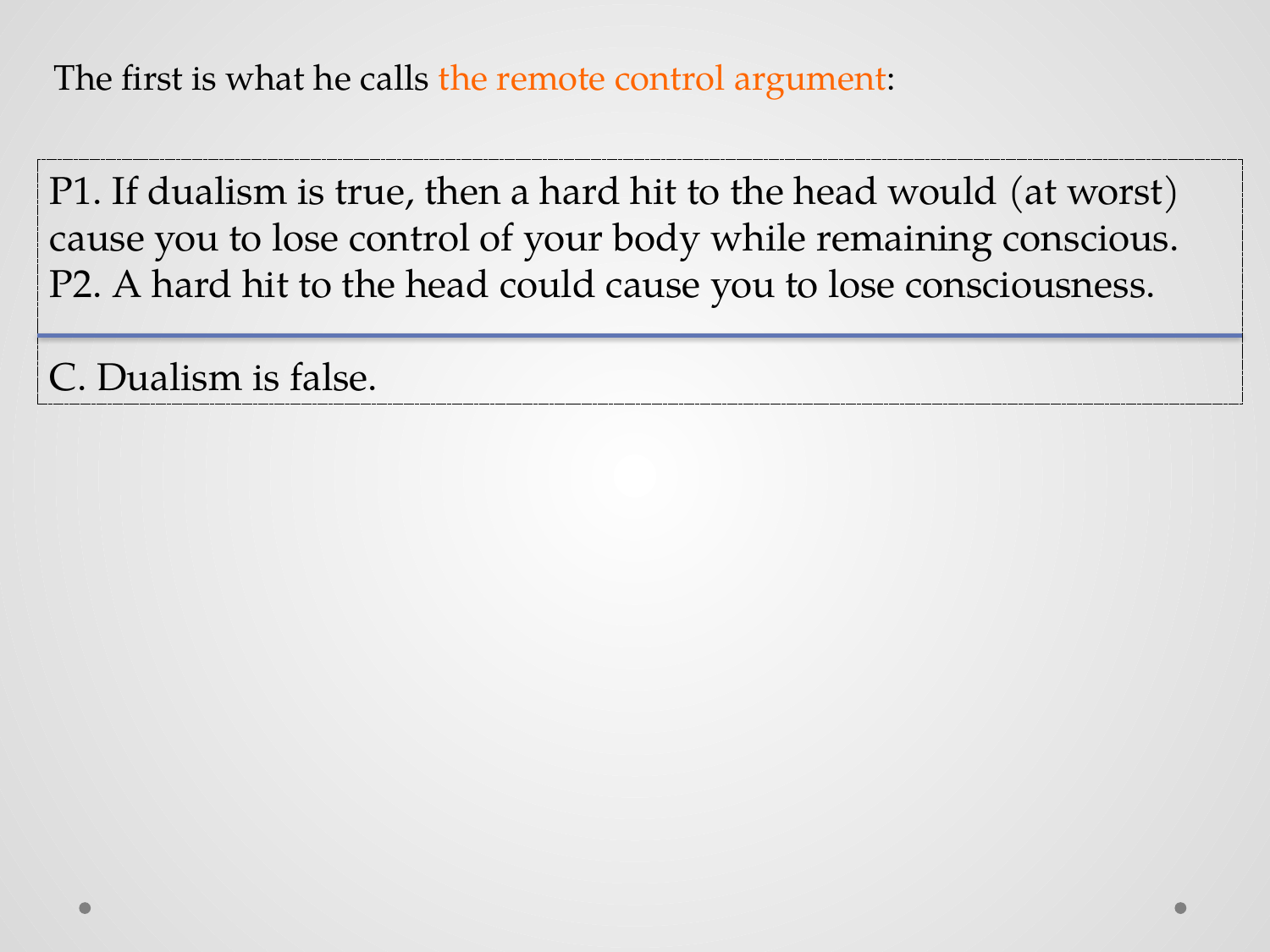

The first is what he calls the remote control argument:
P1. If dualism is true, then a hard hit to the head would (at worst) cause you to lose control of your body while remaining conscious.
P2. A hard hit to the head could cause you to lose consciousness.

C. Dualism is false.